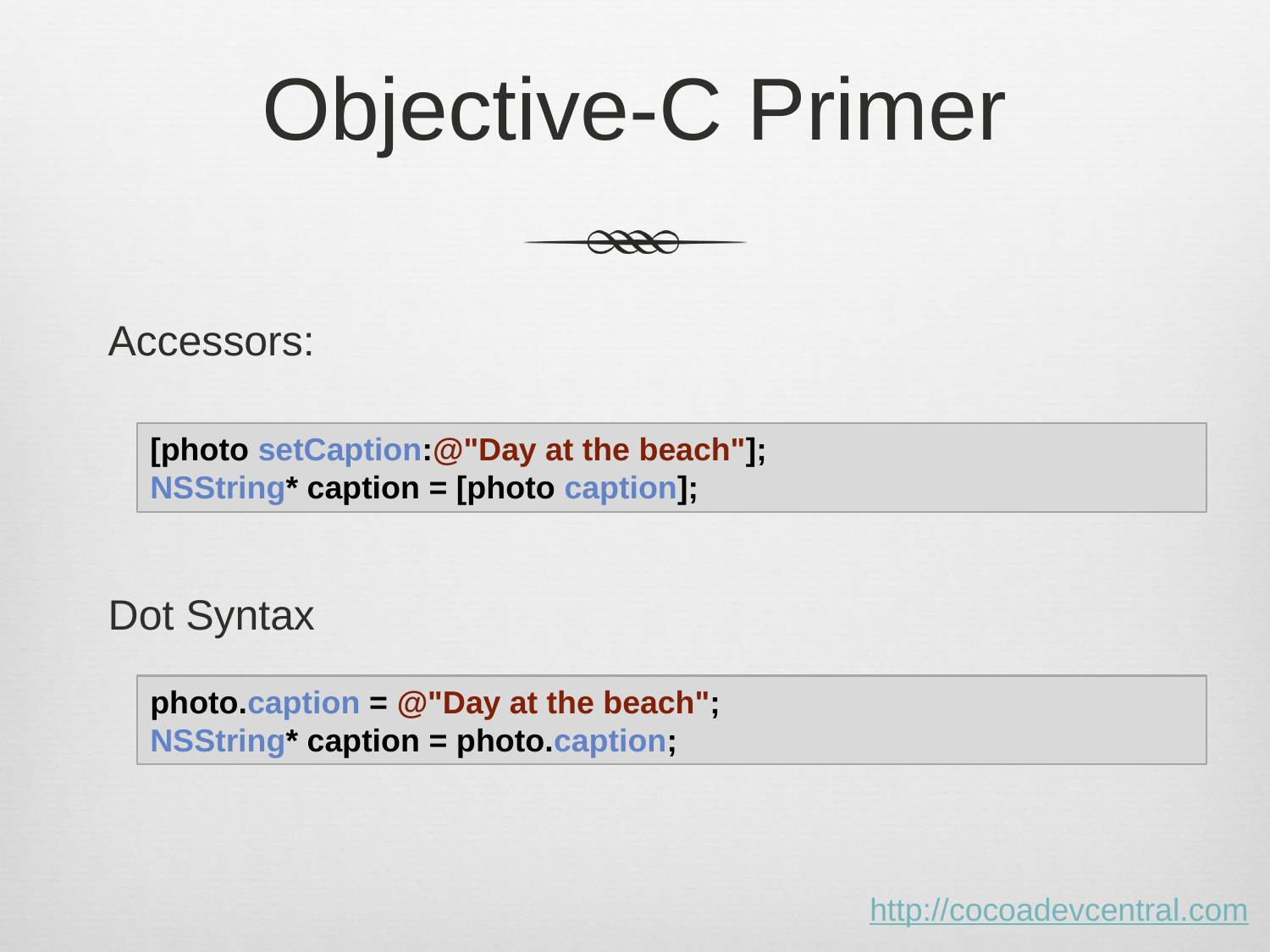

# Objective-C Primer
Accessors:

[photo setCaption:@"Day at the beach"];
NSString* caption = [photo caption];
Dot Syntax

photo.caption = @"Day at the beach";
NSString* caption = photo.caption;
http://cocoadevcentral.com